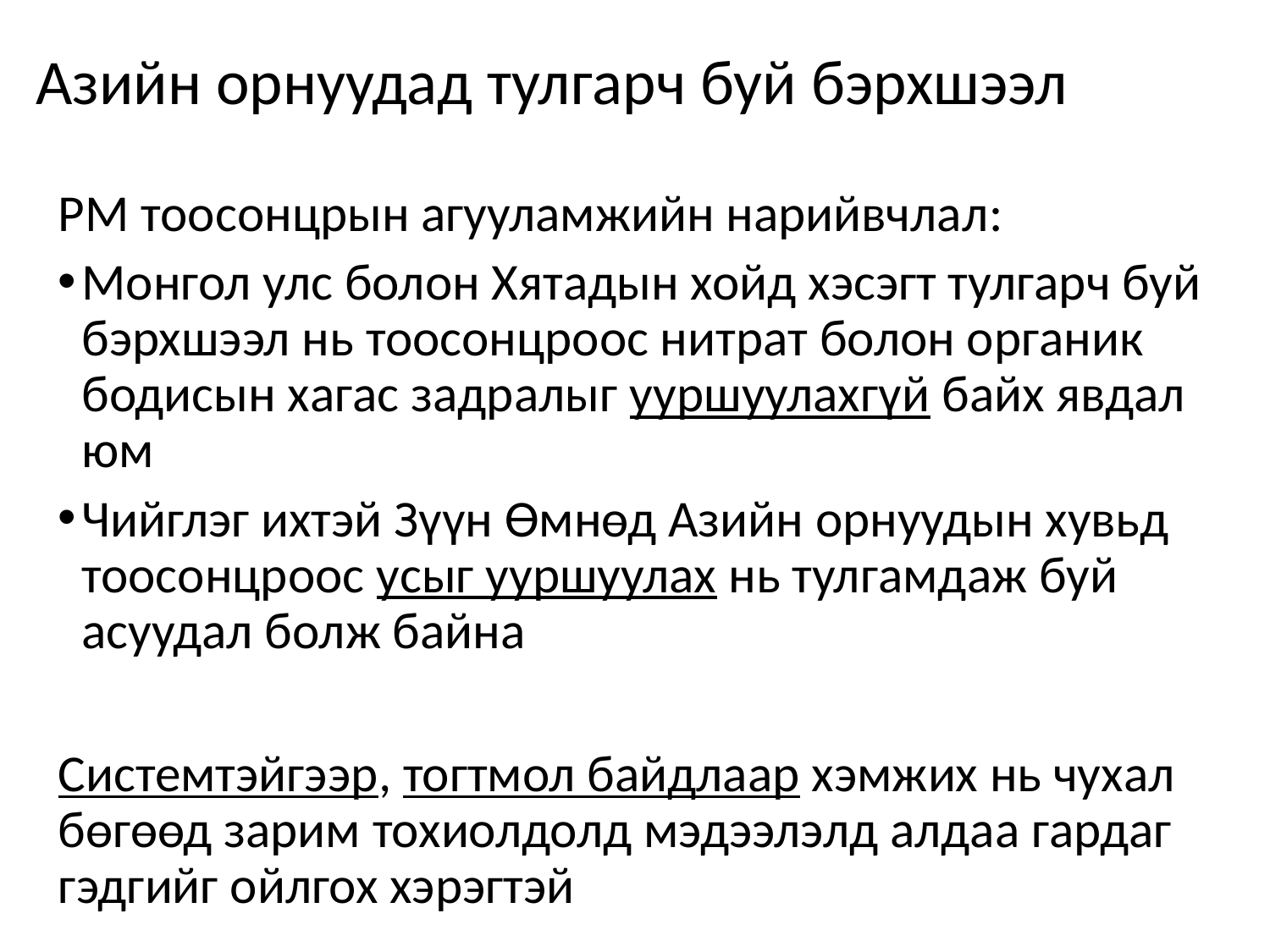

# Азийн орнуудад тулгарч буй бэрхшээл
PM тоосонцрын агууламжийн нарийвчлал:
Монгол улс болон Хятадын хойд хэсэгт тулгарч буй бэрхшээл нь тоосонцроос нитрат болон органик бодисын хагас задралыг ууршуулахгүй байх явдал юм
Чийглэг ихтэй Зүүн Өмнөд Азийн орнуудын хувьд тоосонцроос усыг ууршуулах нь тулгамдаж буй асуудал болж байна

Системтэйгээр, тогтмол байдлаар хэмжих нь чухал бөгөөд зарим тохиолдолд мэдээлэлд алдаа гардаг гэдгийг ойлгох хэрэгтэй